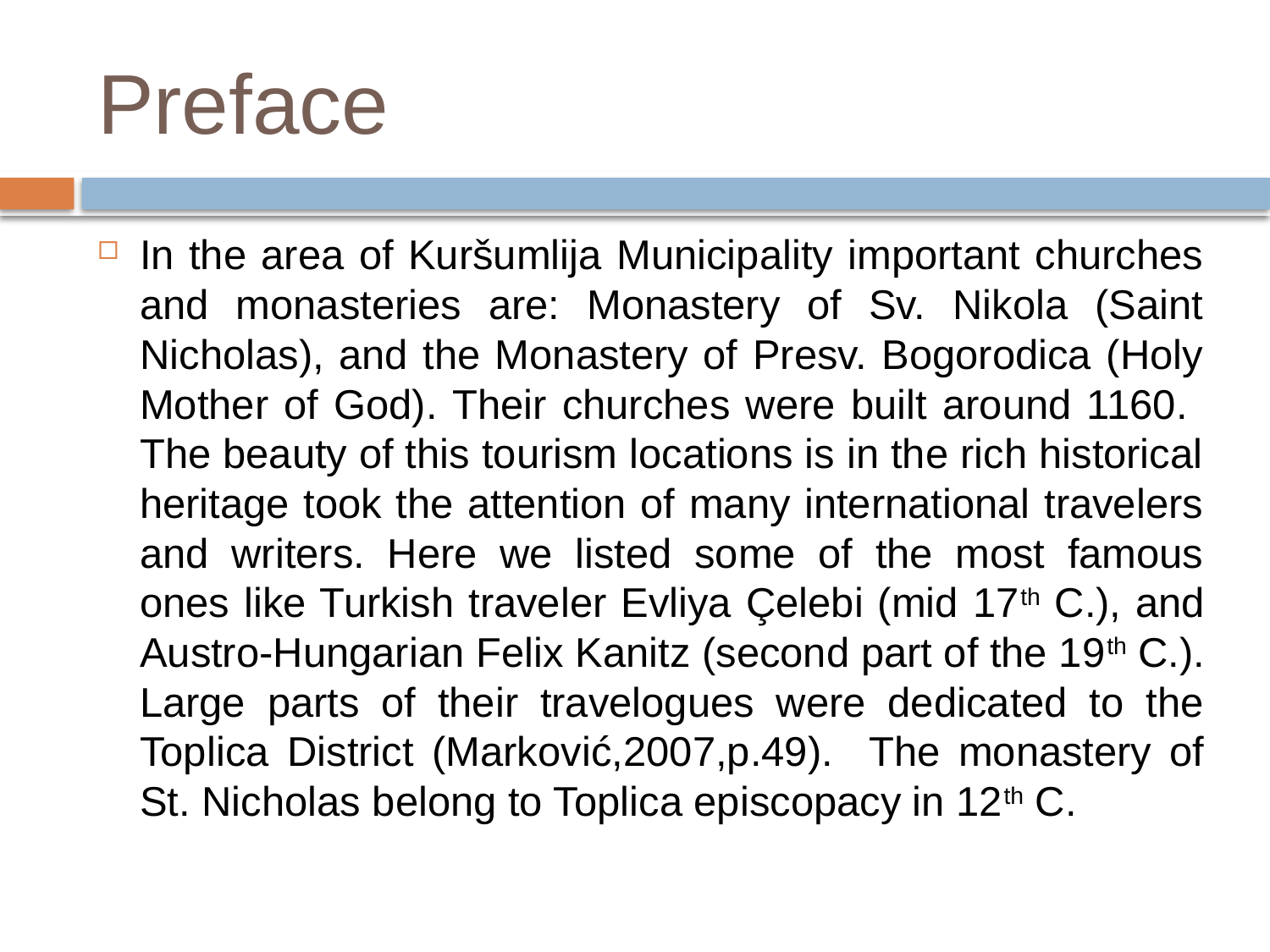

# Preface
In the area of Kuršumlija Municipality important churches and monasteries are: Monastery of Sv. Nikola (Saint Nicholas), and the Monastery of Presv. Bogorodica (Holy Mother of God). Their churches were built around 1160.  The beauty of this tourism locations is in the rich historical heritage took the attention of many international travelers and writers. Here we listed some of the most famous ones like Turkish traveler Evliya Çelebi (mid 17th C.), and Austro-Hungarian Felix Kanitz (second part of the 19th C.). Large parts of their travelogues were dedicated to the Toplica District (Marković,2007,p.49).  The monastery of St. Nicholas belong to Toplica episcopacy in 12th C.